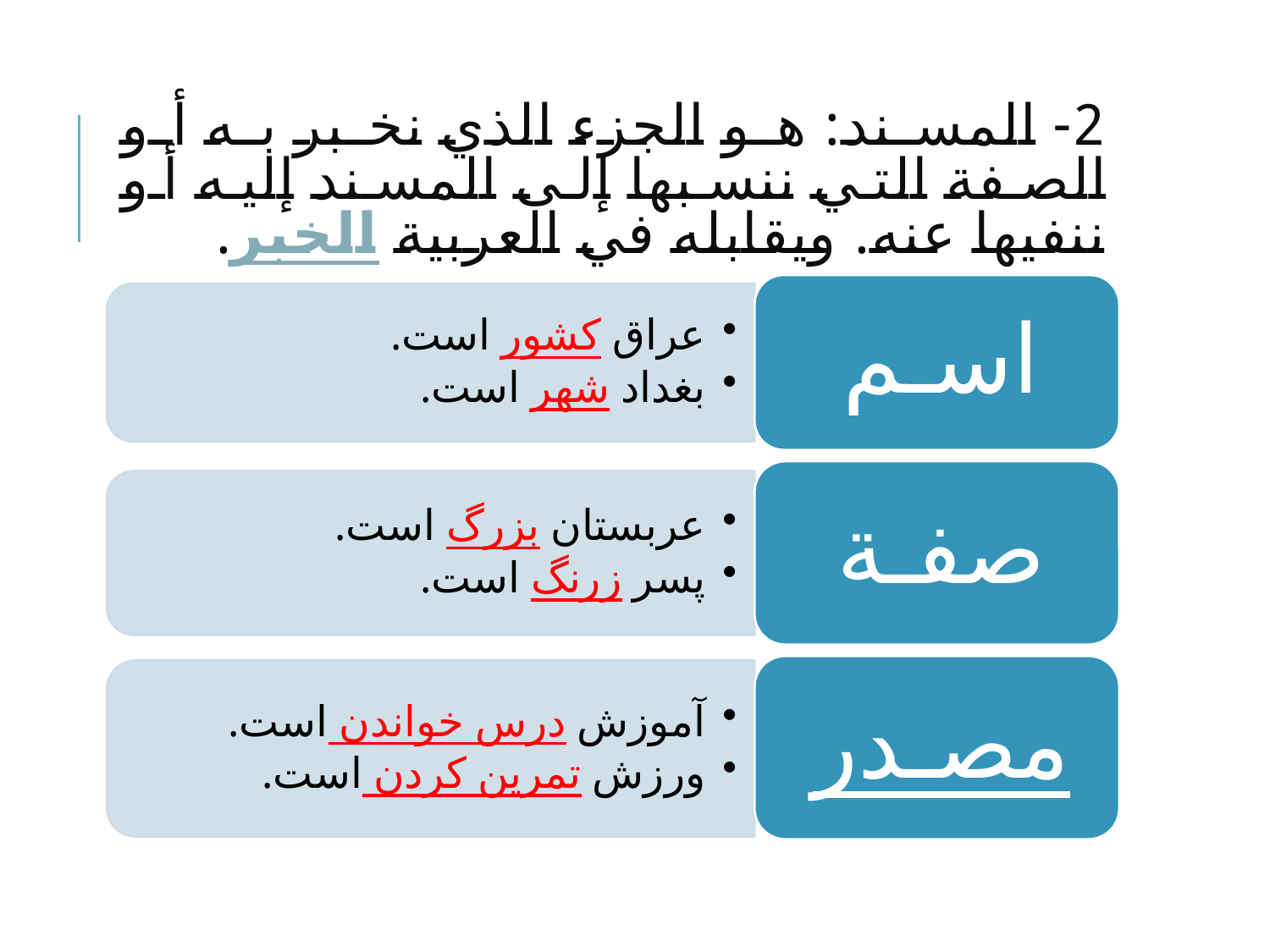

# 2- المسند: هو الجزء الذي نخبر به أو الصفة التي ننسبها إلى المسند إليه أو ننفيها عنه. ويقابله في العربية الخبر.
عراق كشور است.
بغداد شهر است.
اسـم
عربستان بزرگ است.
پسر زرنگ است.
صفـة
آموزش درس خواندن است.
ورزش تمرین کردن است.
مصـدر